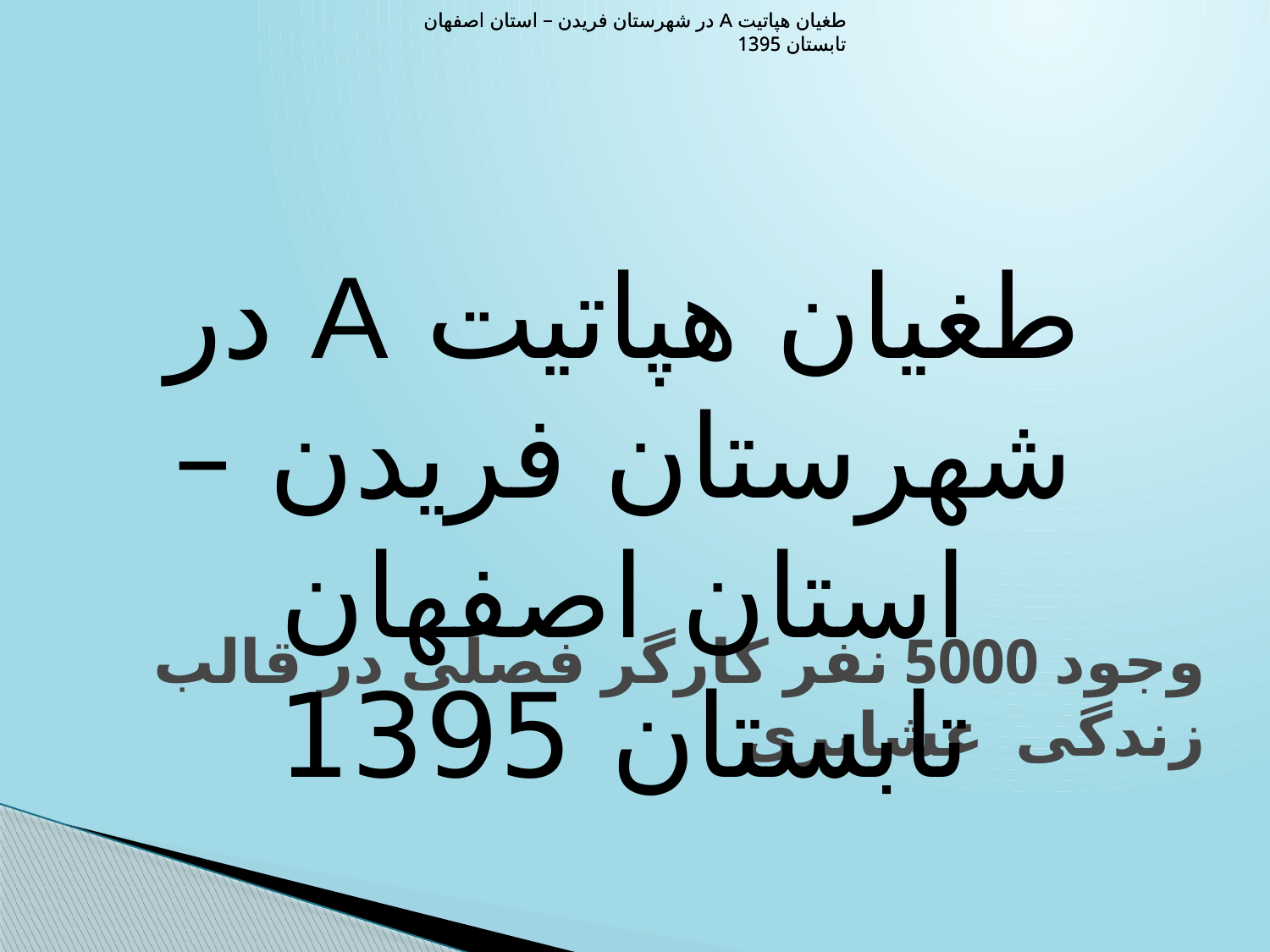

طغیان هپاتیت A در شهرستان فریدن – استان اصفهان
تابستان 1395
طغیان هپاتیت A در شهرستان فریدن – استان اصفهان
تابستان 1395
طغیان هپاتیت A در شهرستان فریدن – استان اصفهان
تابستان 1395

# وجود 5000 نفر کارگر فصلی در قالب زندگی  عشایری